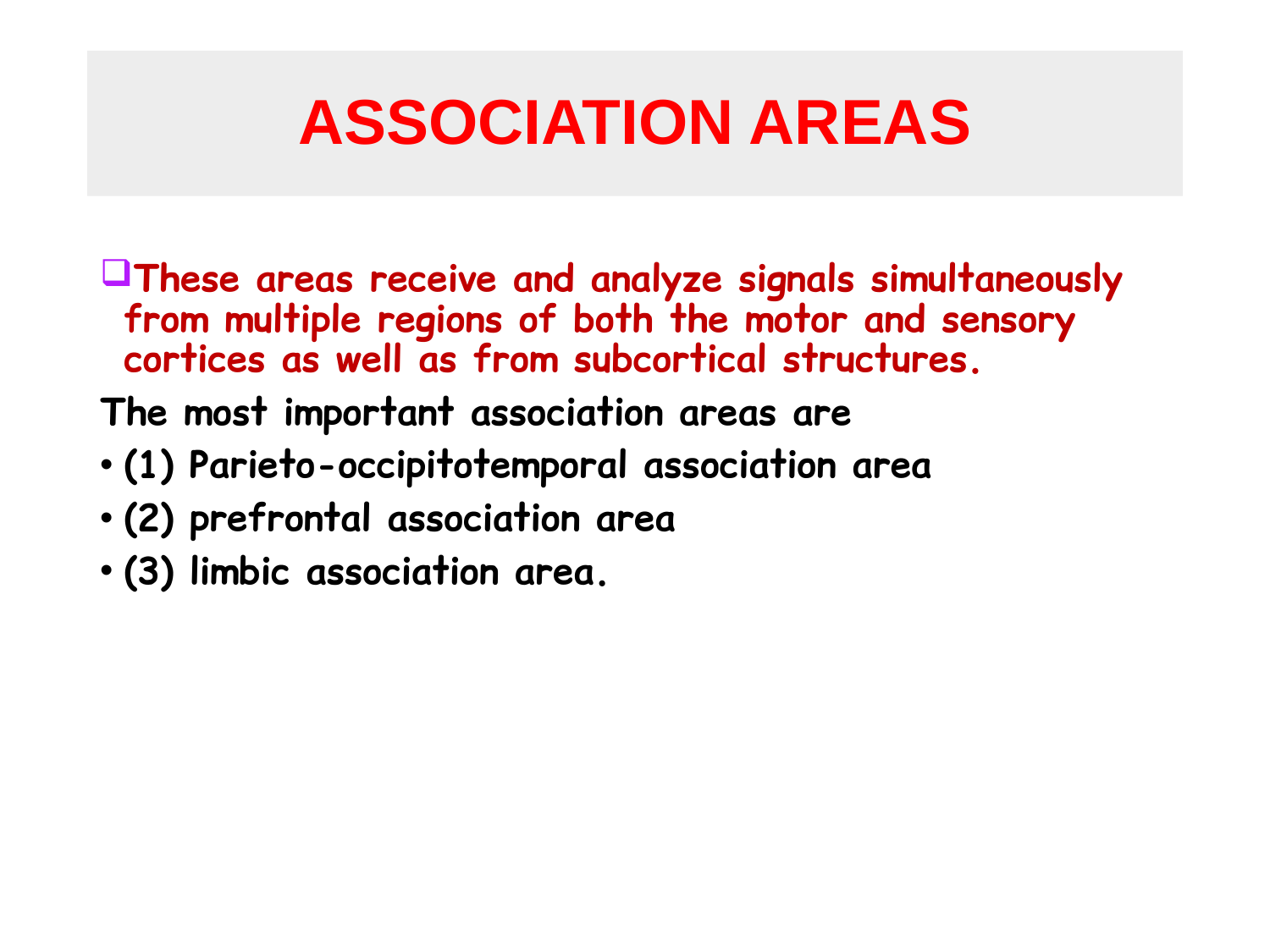

# ASSOCIATION AREAS
These areas receive and analyze signals simultaneously from multiple regions of both the motor and sensory cortices as well as from subcortical structures.
The most important association areas are
(1) Parieto-occipitotemporal association area
(2) prefrontal association area
(3) limbic association area.